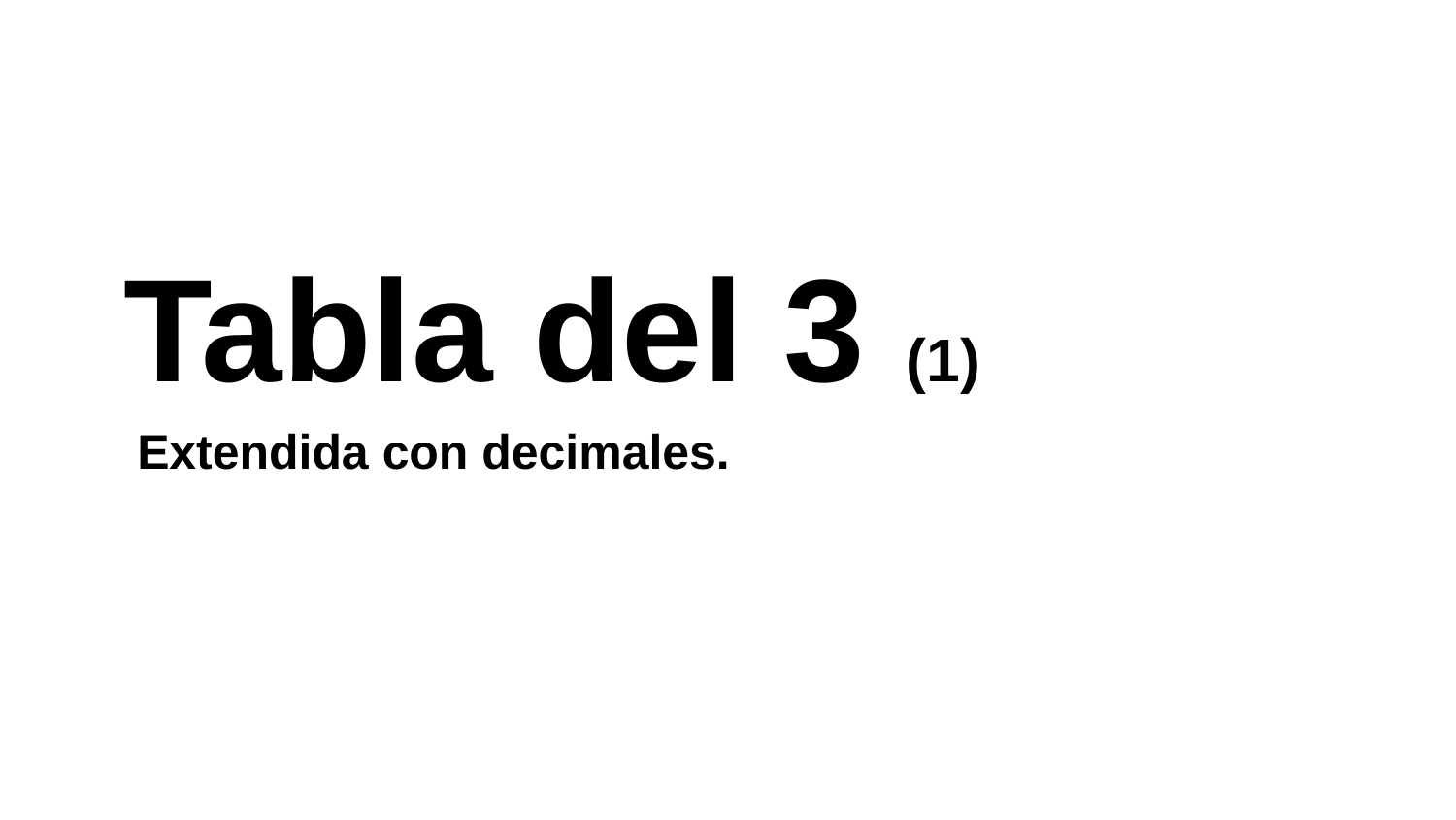

Tabla del 3 (1)
 Extendida con decimales.